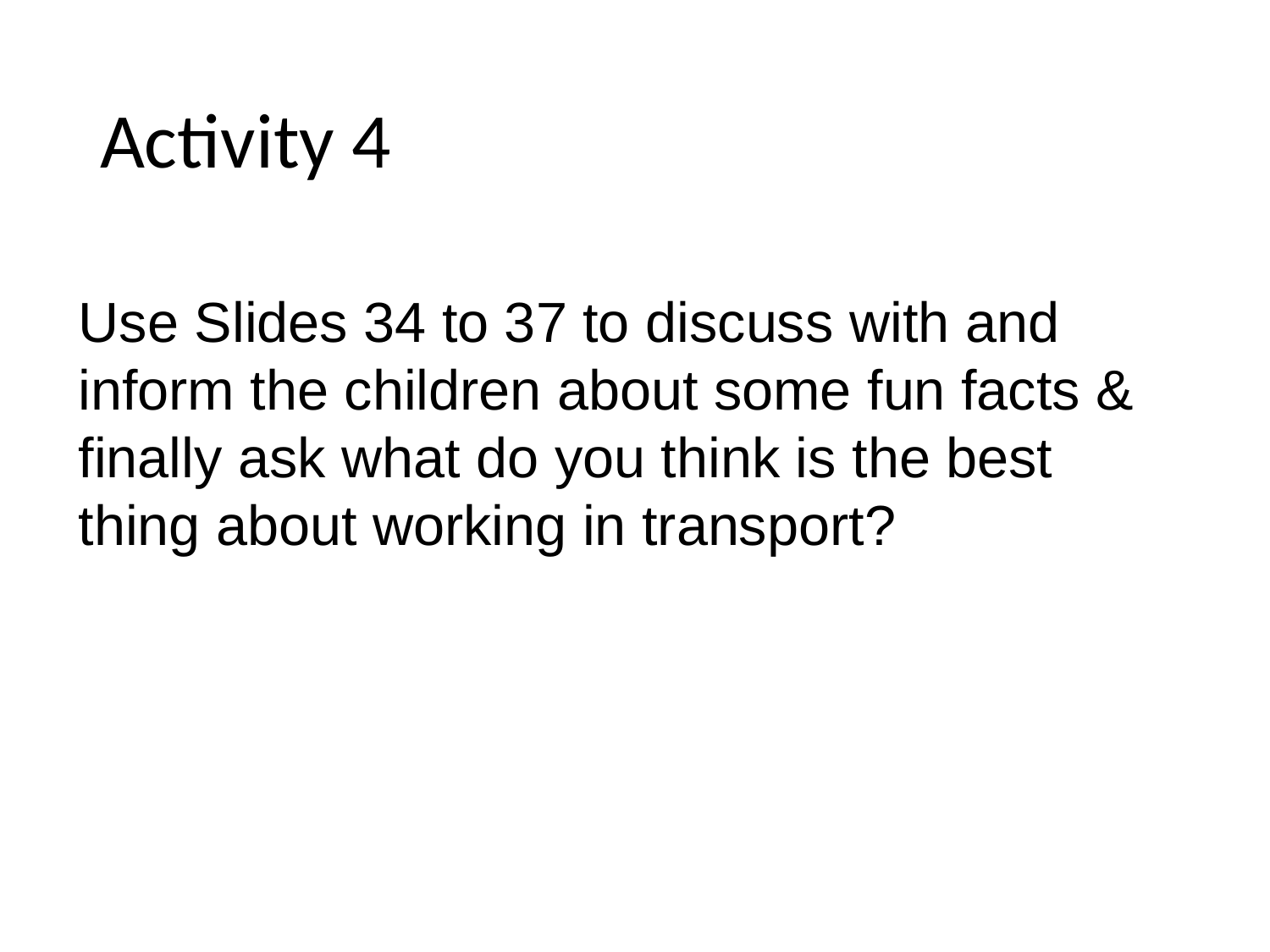

# Activity 4

Use Slides 34 to 37 to discuss with and inform the children about some fun facts & finally ask what do you think is the best thing about working in transport?